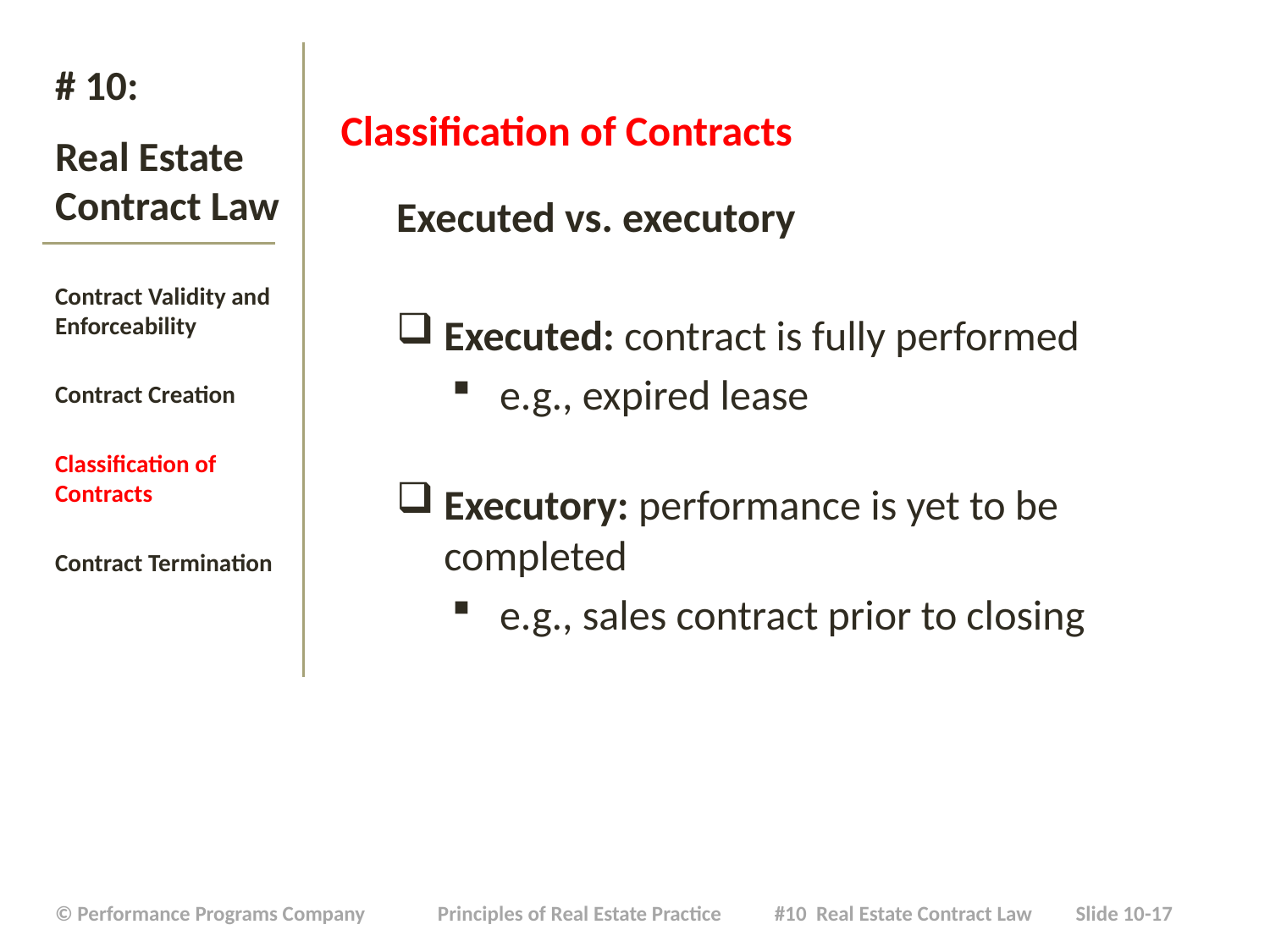

Classification of Contracts

Executed vs. executory

Executed: contract is fully performed
e.g., expired lease
Executory: performance is yet to be completed
e.g., sales contract prior to closing

# # 10: Real Estate Contract Law

Contract Validity and Enforceability

Contract Creation

Classification of Contracts

Contract Termination

| © Performance Programs Company Principles of Real Estate Practice #10 Real Estate Contract Law Slide 10-17 |
| --- |